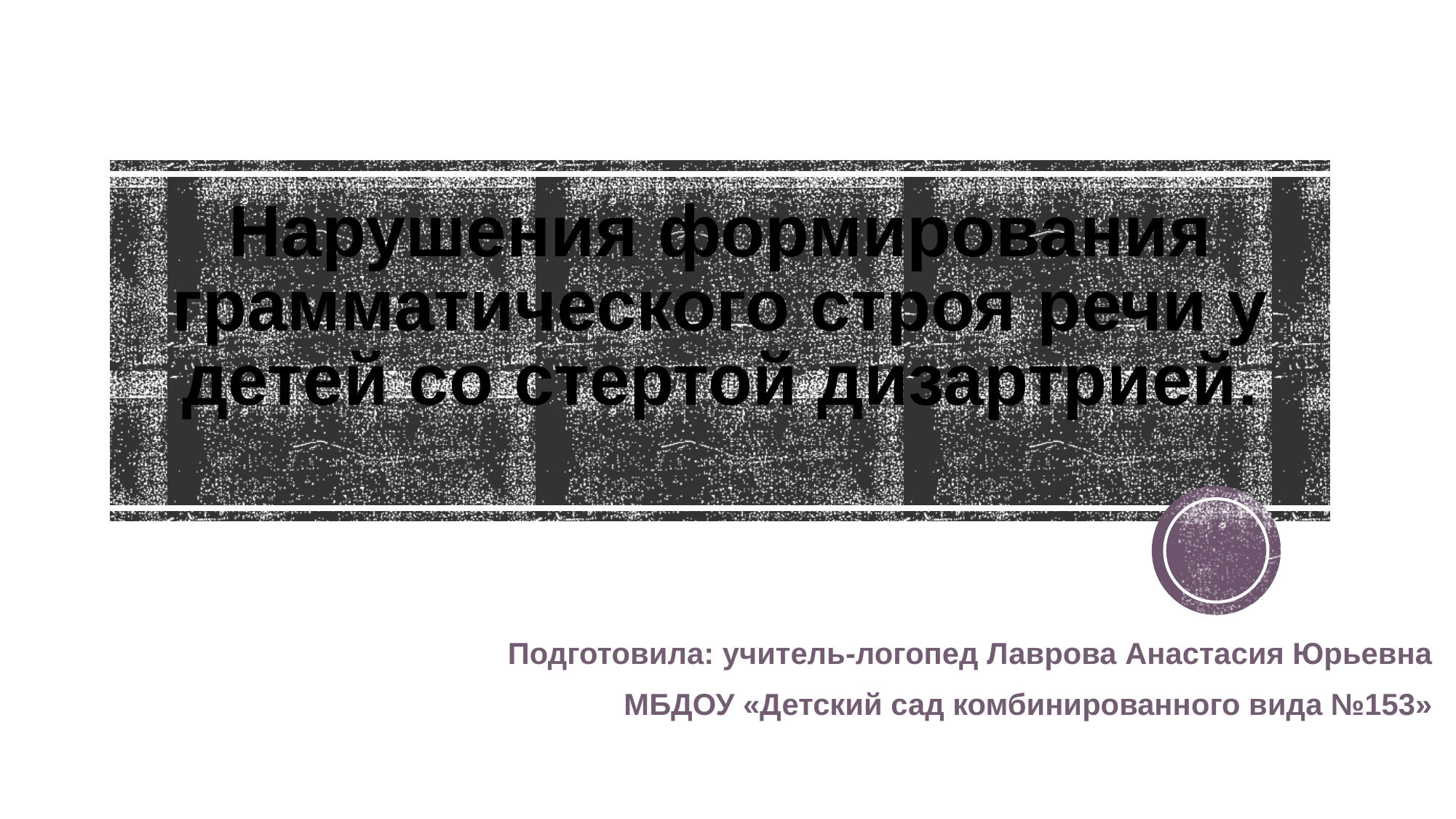

# Нарушения формирования грамматического строя речи у детей со стертой дизартрией.
Подготовила: учитель-логопед Лаврова Анастасия Юрьевна
МБДОУ «Детский сад комбинированного вида №153»